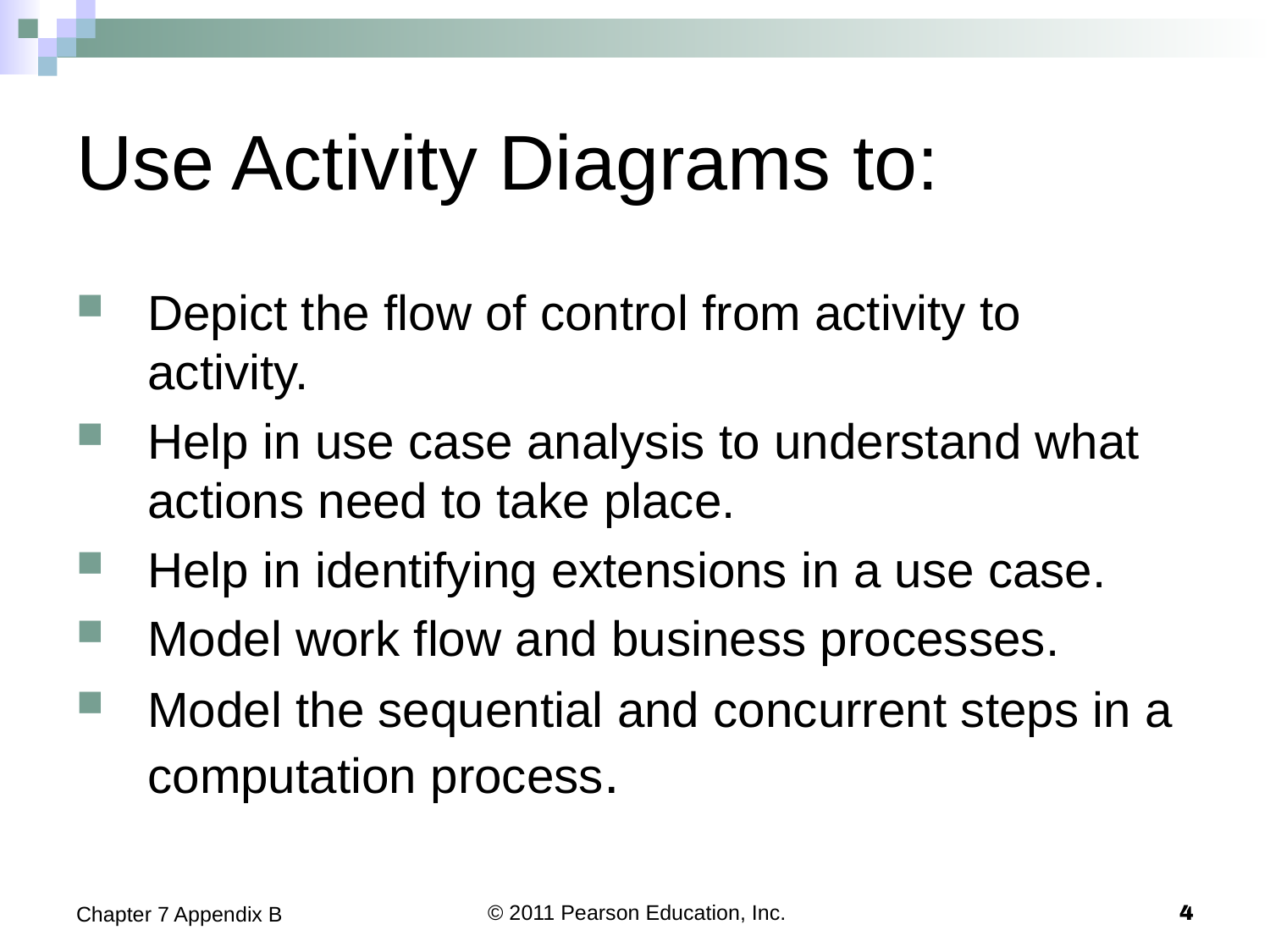

# Use Activity Diagrams to:
Depict the flow of control from activity to activity.
Help in use case analysis to understand what actions need to take place.
Help in identifying extensions in a use case.
Model work flow and business processes.
Model the sequential and concurrent steps in a computation process.
Chapter 7 Appendix B
© 2011 Pearson Education, Inc.
4